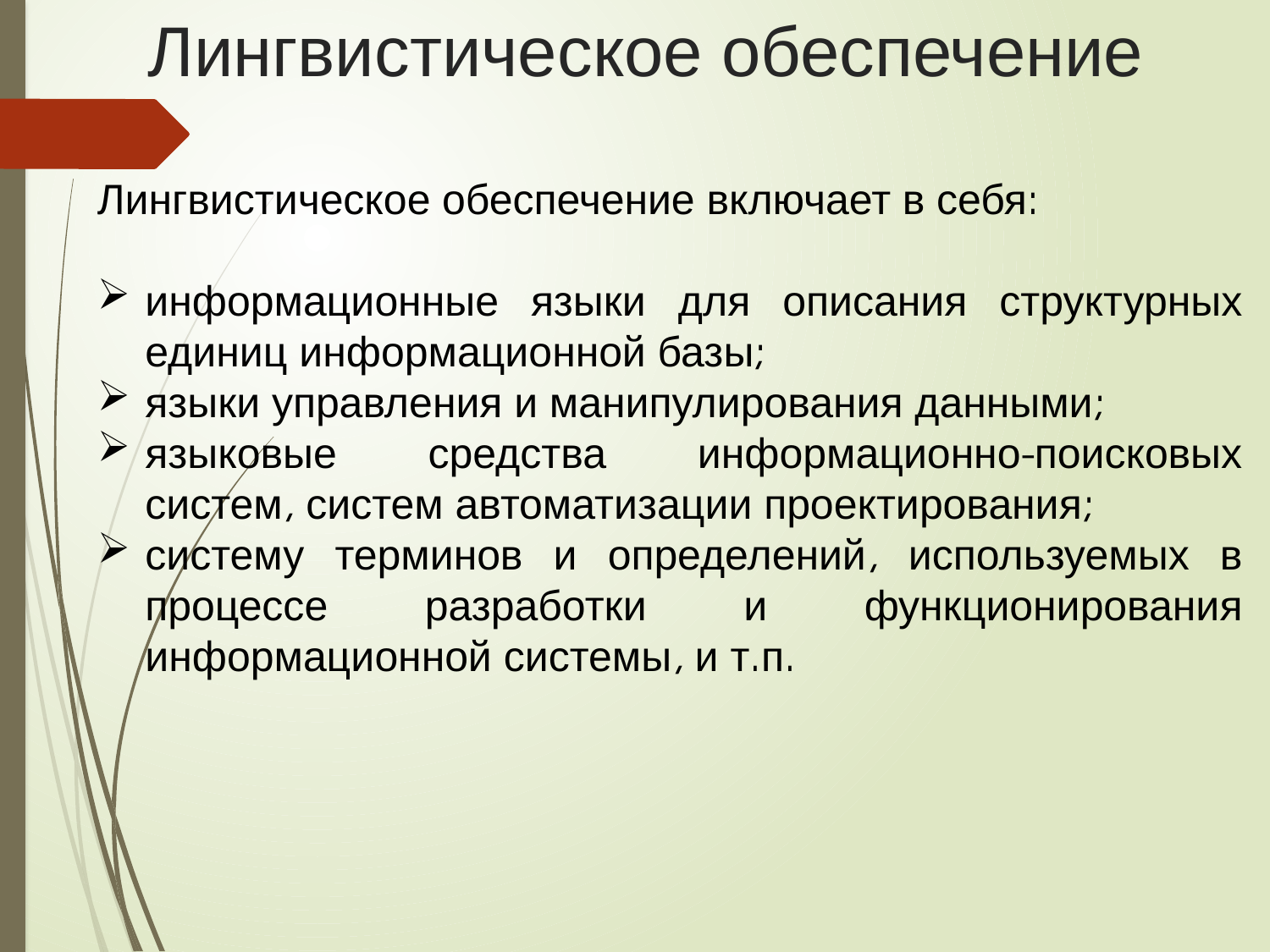

# Лингвистическое обеспечение
Лингвистическое обеспечение включает в себя:

информационные языки для описания структурных единиц информационной базы;
языки управления и манипулирования данными;
языковые средства информационно-поисковых систем, систем автоматизации проектирования;
систему терминов и определений, используемых в процессе разработки и функционирования информационной системы, и т.п.